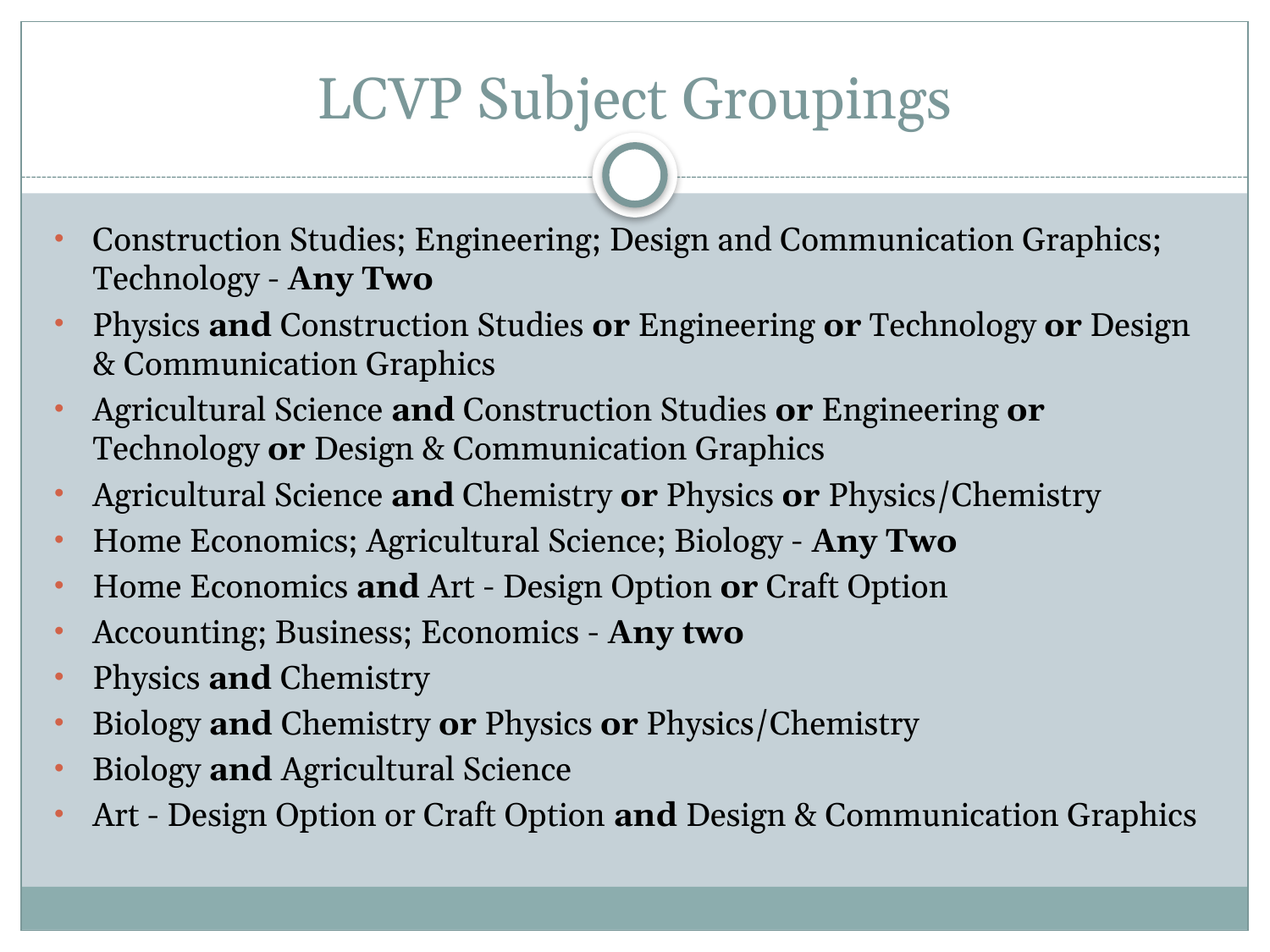

# LCVP Subject Groupings
Construction Studies; Engineering; Design and Communication Graphics; Technology - Any Two
Physics and Construction Studies or Engineering or Technology or Design & Communication Graphics
Agricultural Science and Construction Studies or Engineering or Technology or Design & Communication Graphics
Agricultural Science and Chemistry or Physics or Physics/Chemistry
Home Economics; Agricultural Science; Biology - Any Two
Home Economics and Art - Design Option or Craft Option
Accounting; Business; Economics - Any two
Physics and Chemistry
Biology and Chemistry or Physics or Physics/Chemistry
Biology and Agricultural Science
Art - Design Option or Craft Option and Design & Communication Graphics